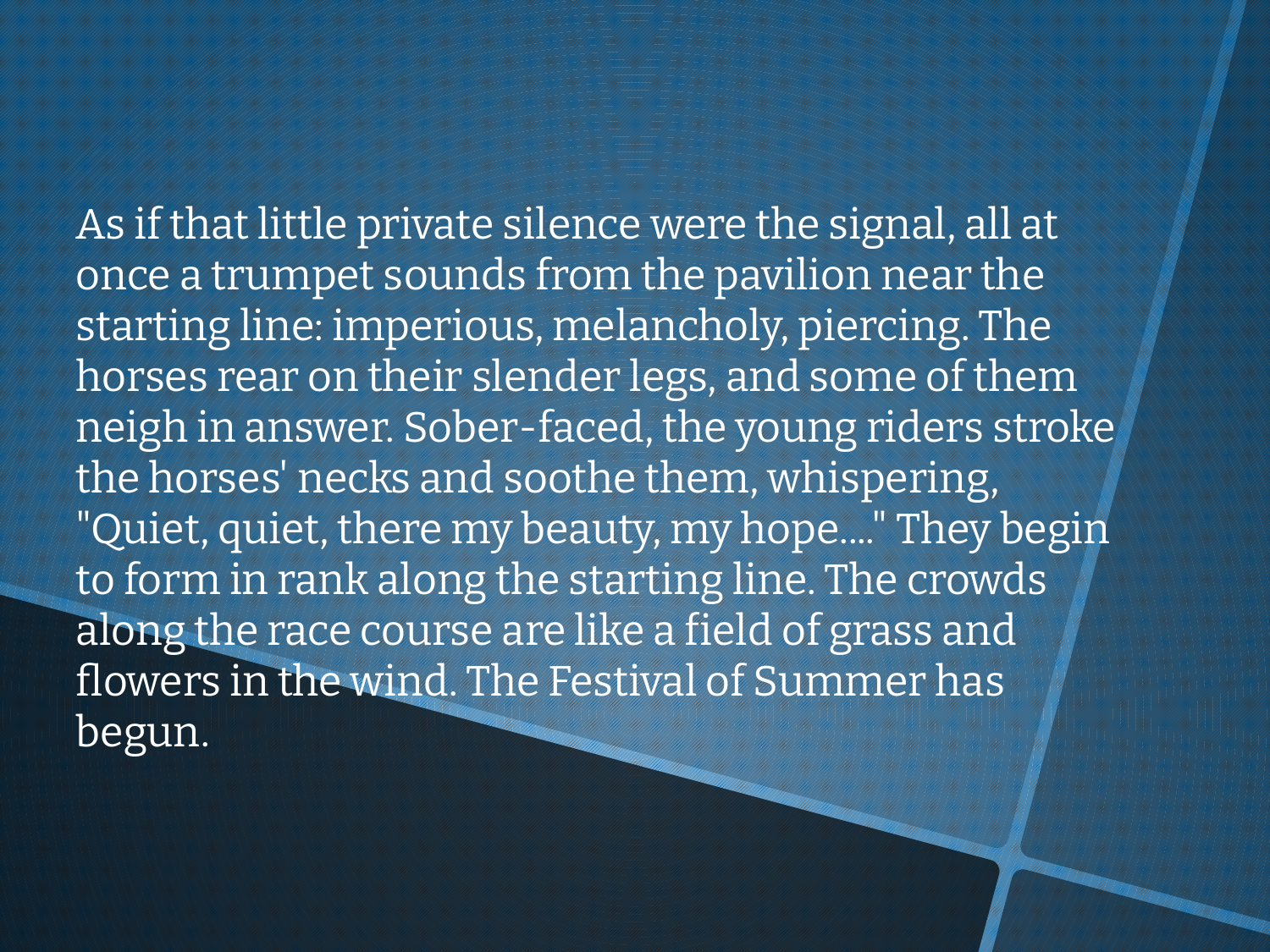

As if that little private silence were the signal, all at once a trumpet sounds from the pavilion near the starting line: imperious, melancholy, piercing. The horses rear on their slender legs, and some of them neigh in answer. Sober-faced, the young riders stroke the horses' necks and soothe them, whispering, "Quiet, quiet, there my beauty, my hope...." They begin to form in rank along the starting line. The crowds along the race course are like a field of grass and flowers in the wind. The Festival of Summer has begun.